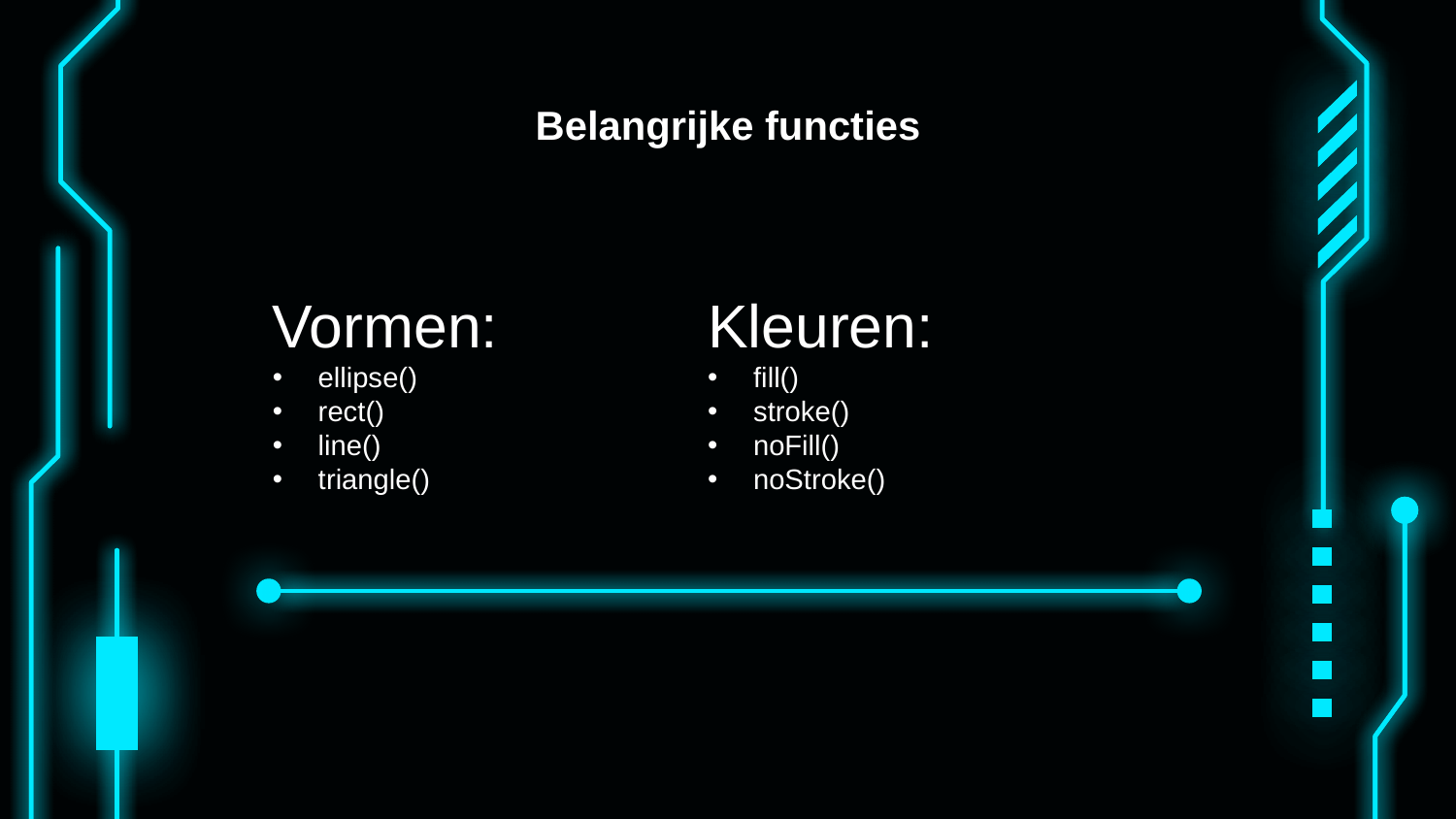

# Belangrijke functies
Vormen:
ellipse()
rect()
line()
triangle()

Kleuren:
fill()
stroke()
noFill()
noStroke()